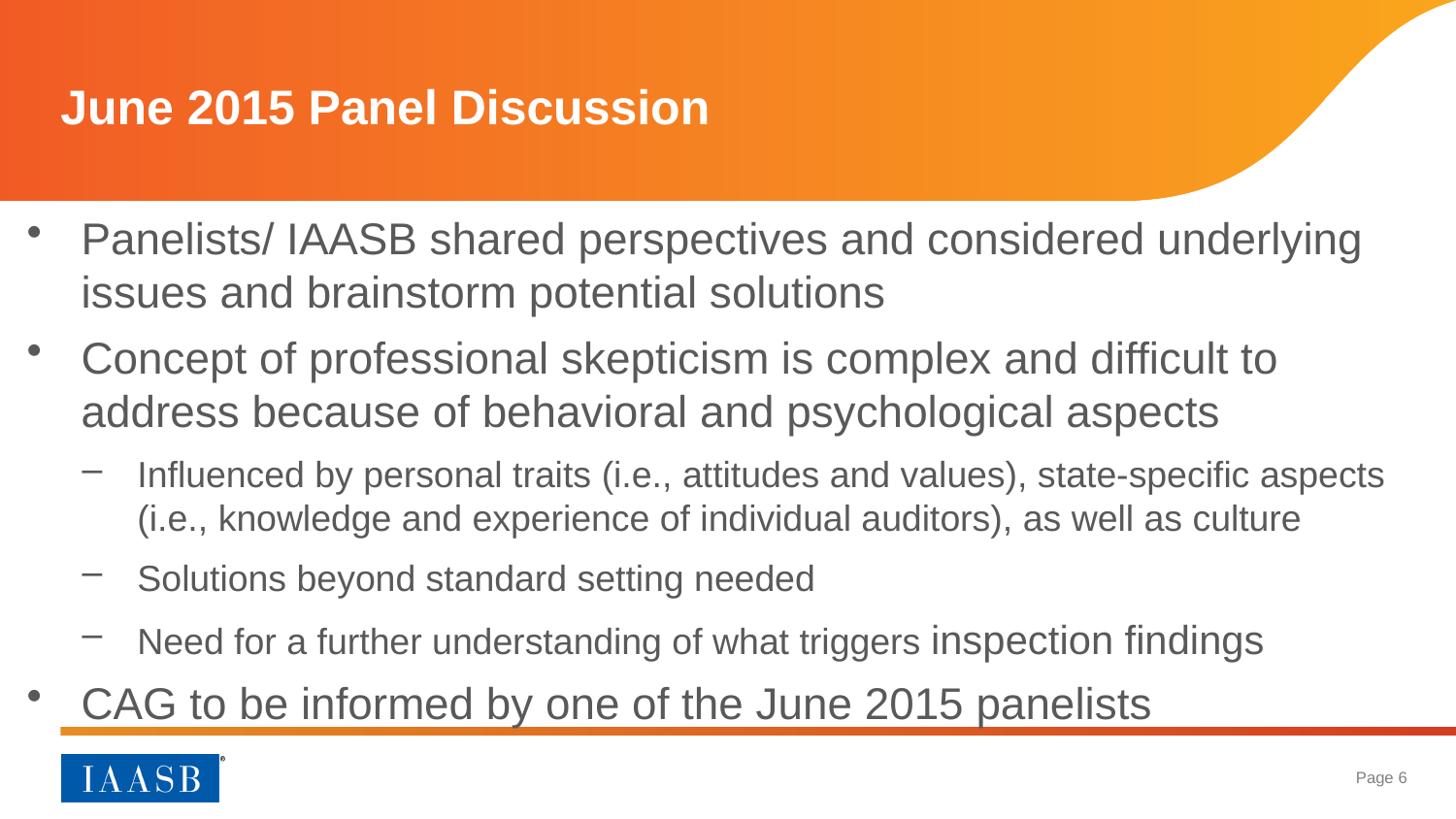

# June 2015 Panel Discussion
Panelists/ IAASB shared perspectives and considered underlying issues and brainstorm potential solutions
Concept of professional skepticism is complex and difficult to address because of behavioral and psychological aspects
Influenced by personal traits (i.e., attitudes and values), state-specific aspects (i.e., knowledge and experience of individual auditors), as well as culture
Solutions beyond standard setting needed
Need for a further understanding of what triggers inspection findings
CAG to be informed by one of the June 2015 panelists